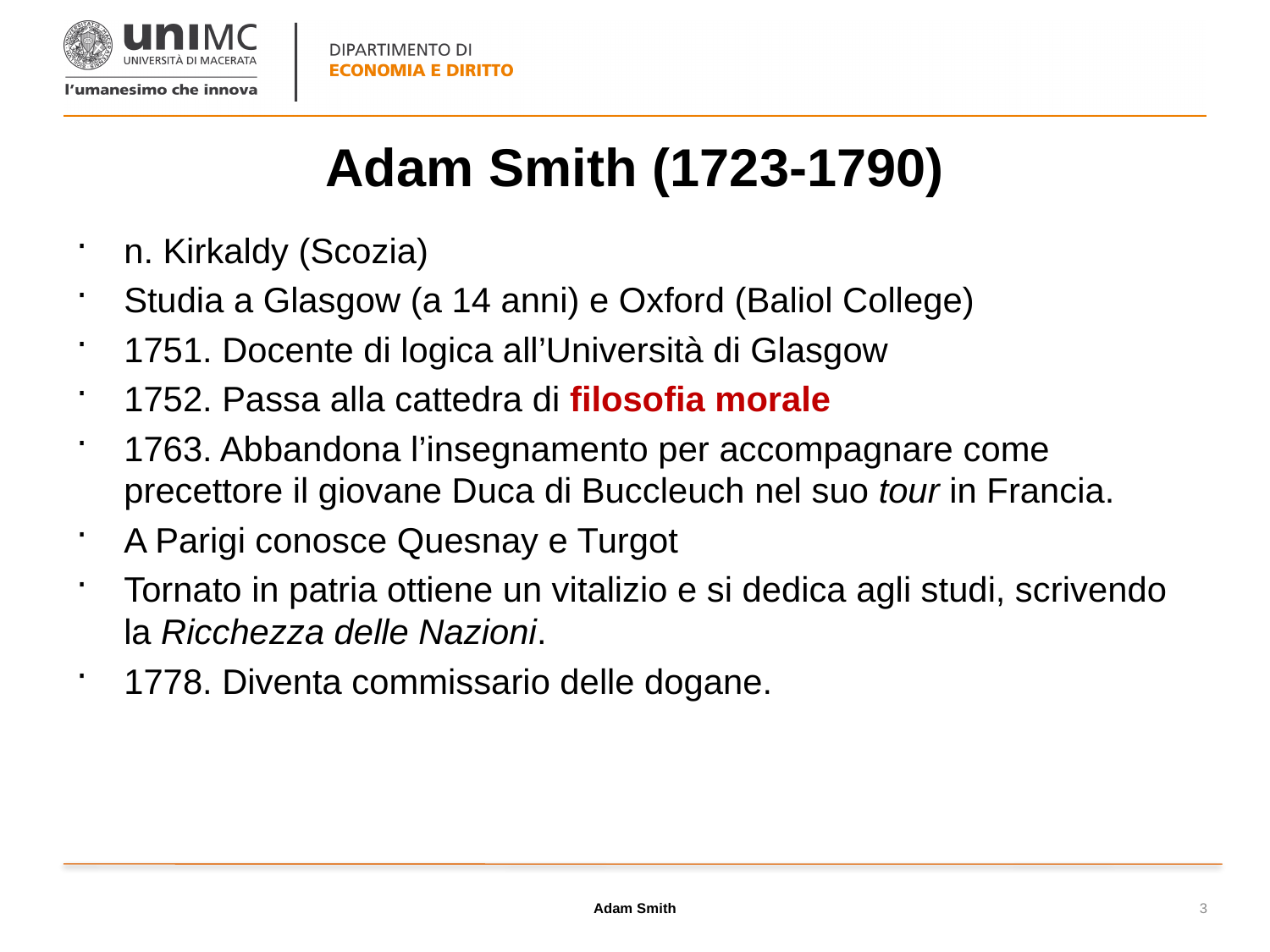

# Adam Smith (1723-1790)
n. Kirkaldy (Scozia)
Studia a Glasgow (a 14 anni) e Oxford (Baliol College)
1751. Docente di logica all’Università di Glasgow
1752. Passa alla cattedra di filosofia morale
1763. Abbandona l’insegnamento per accompagnare come precettore il giovane Duca di Buccleuch nel suo tour in Francia.
A Parigi conosce Quesnay e Turgot
Tornato in patria ottiene un vitalizio e si dedica agli studi, scrivendo la Ricchezza delle Nazioni.
1778. Diventa commissario delle dogane.

Adam Smith
3